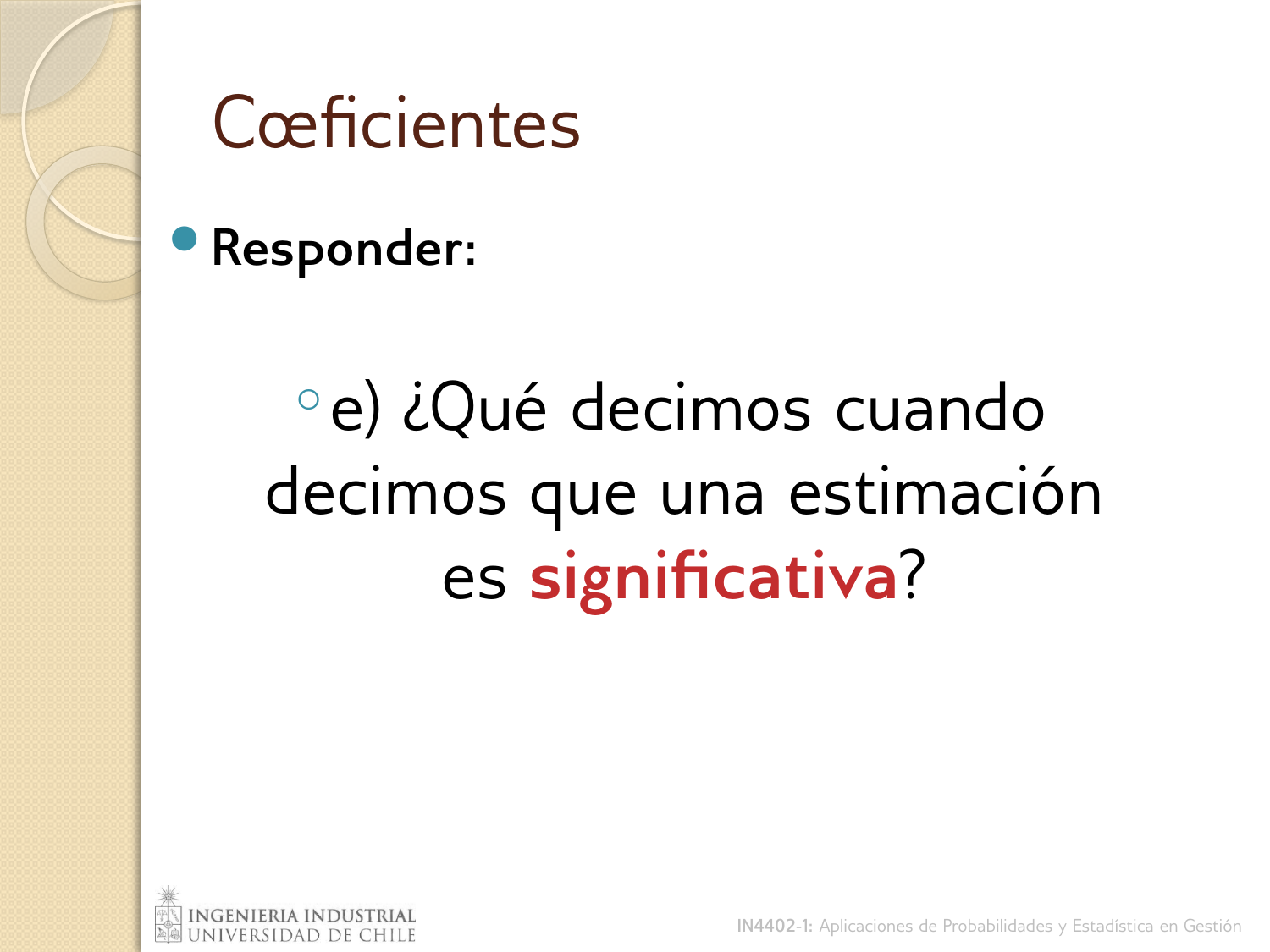

# Coeficientes
Responder:

e) ¿Qué decimos cuando decimos que una estimación es significativa?